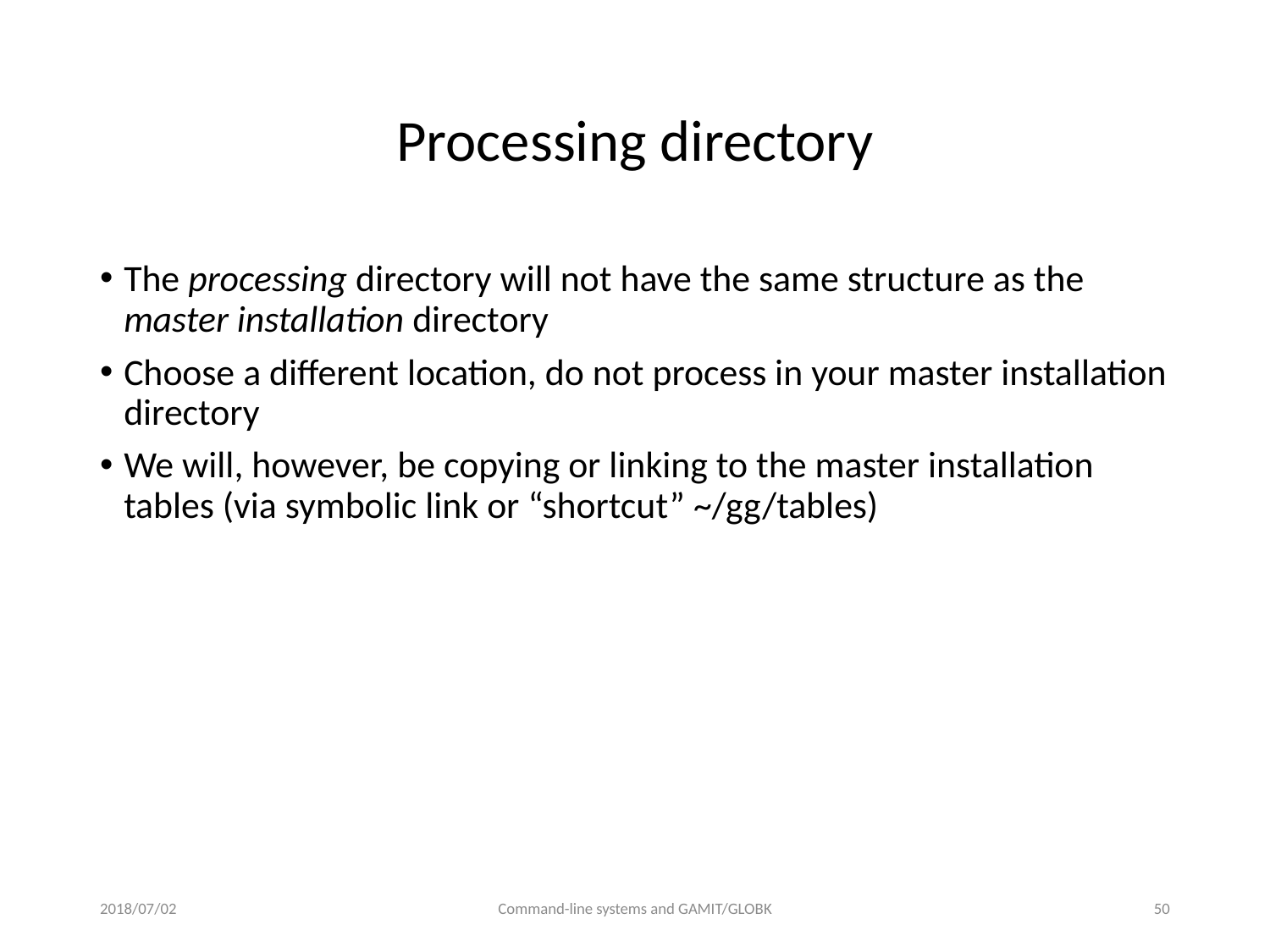

# Processing directory
The processing directory will not have the same structure as the master installation directory
Choose a different location, do not process in your master installation directory
We will, however, be copying or linking to the master installation tables (via symbolic link or “shortcut” ~/gg/tables)
2018/07/02
Command-line systems and GAMIT/GLOBK
50